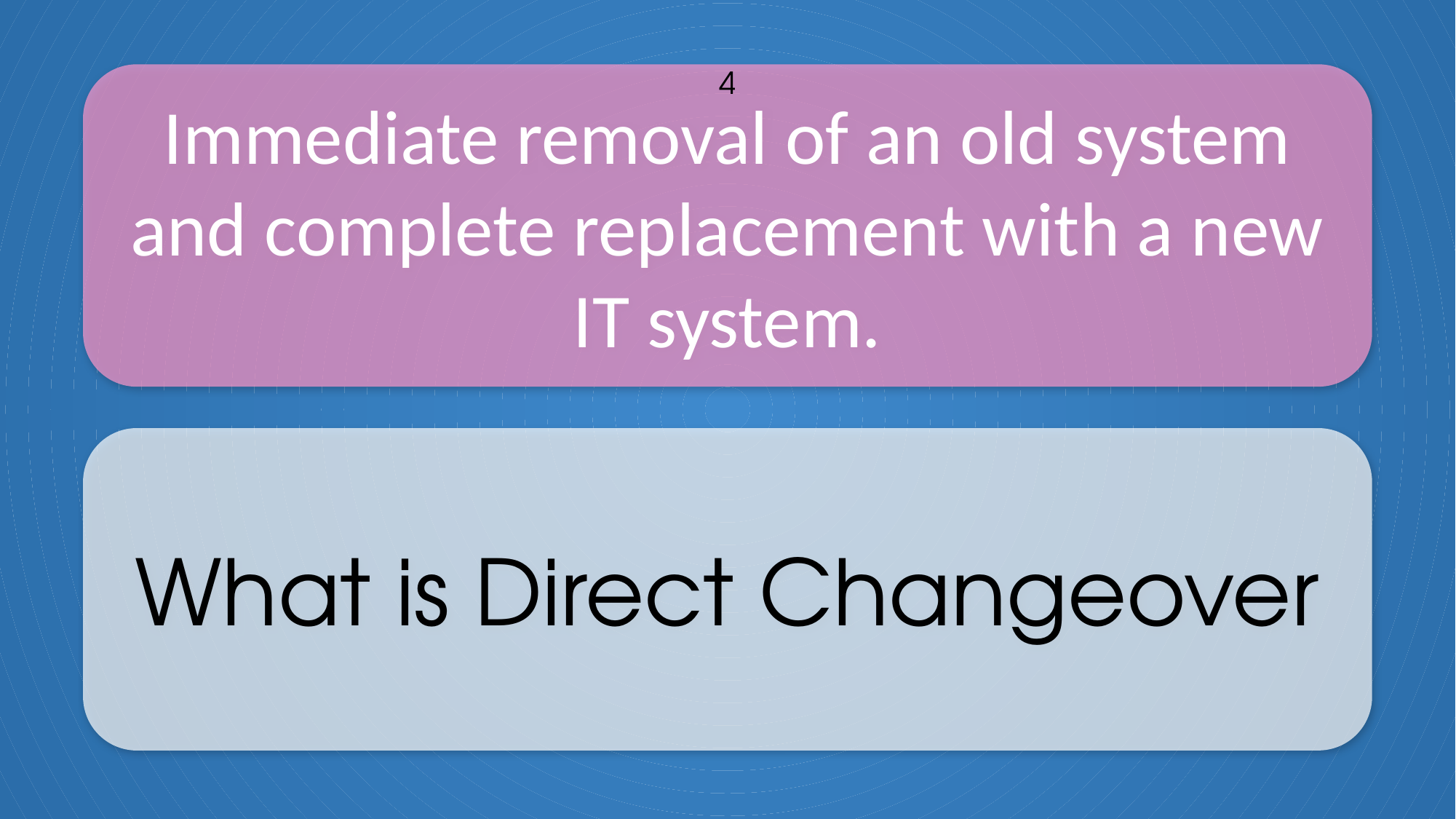

Immediate removal of an old system and complete replacement with a new IT system.
4
What is Direct Changeover